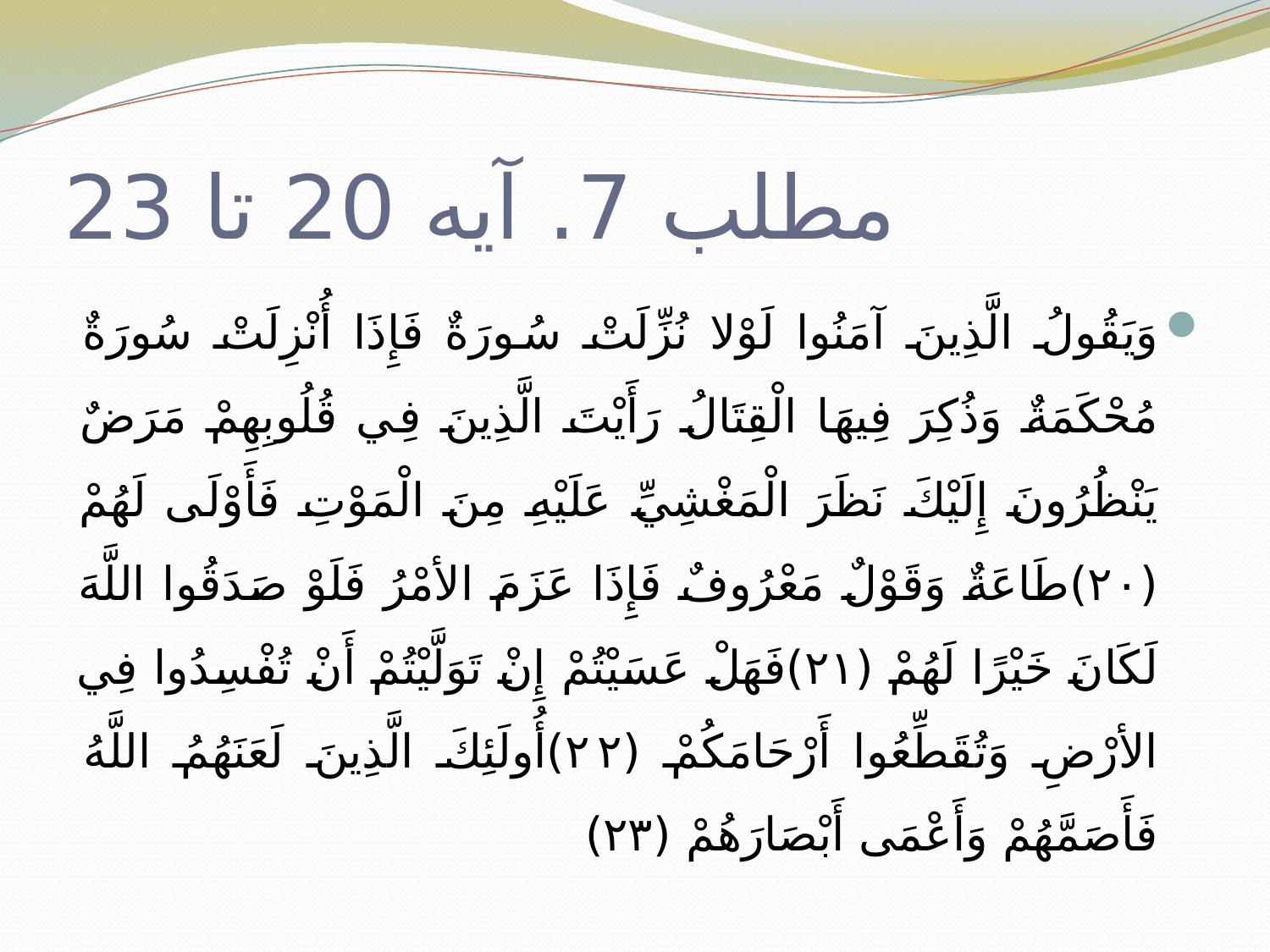

# مطلب 7. آیه 20 تا 23
وَيَقُولُ الَّذِينَ آمَنُوا لَوْلا نُزِّلَتْ سُورَةٌ فَإِذَا أُنْزِلَتْ سُورَةٌ مُحْكَمَةٌ وَذُكِرَ فِيهَا الْقِتَالُ رَأَيْتَ الَّذِينَ فِي قُلُوبِهِمْ مَرَضٌ يَنْظُرُونَ إِلَيْكَ نَظَرَ الْمَغْشِيِّ عَلَيْهِ مِنَ الْمَوْتِ فَأَوْلَى لَهُمْ (٢٠)طَاعَةٌ وَقَوْلٌ مَعْرُوفٌ فَإِذَا عَزَمَ الأمْرُ فَلَوْ صَدَقُوا اللَّهَ لَكَانَ خَيْرًا لَهُمْ (٢١)فَهَلْ عَسَيْتُمْ إِنْ تَوَلَّيْتُمْ أَنْ تُفْسِدُوا فِي الأرْضِ وَتُقَطِّعُوا أَرْحَامَكُمْ (٢٢)أُولَئِكَ الَّذِينَ لَعَنَهُمُ اللَّهُ فَأَصَمَّهُمْ وَأَعْمَى أَبْصَارَهُمْ (٢٣)